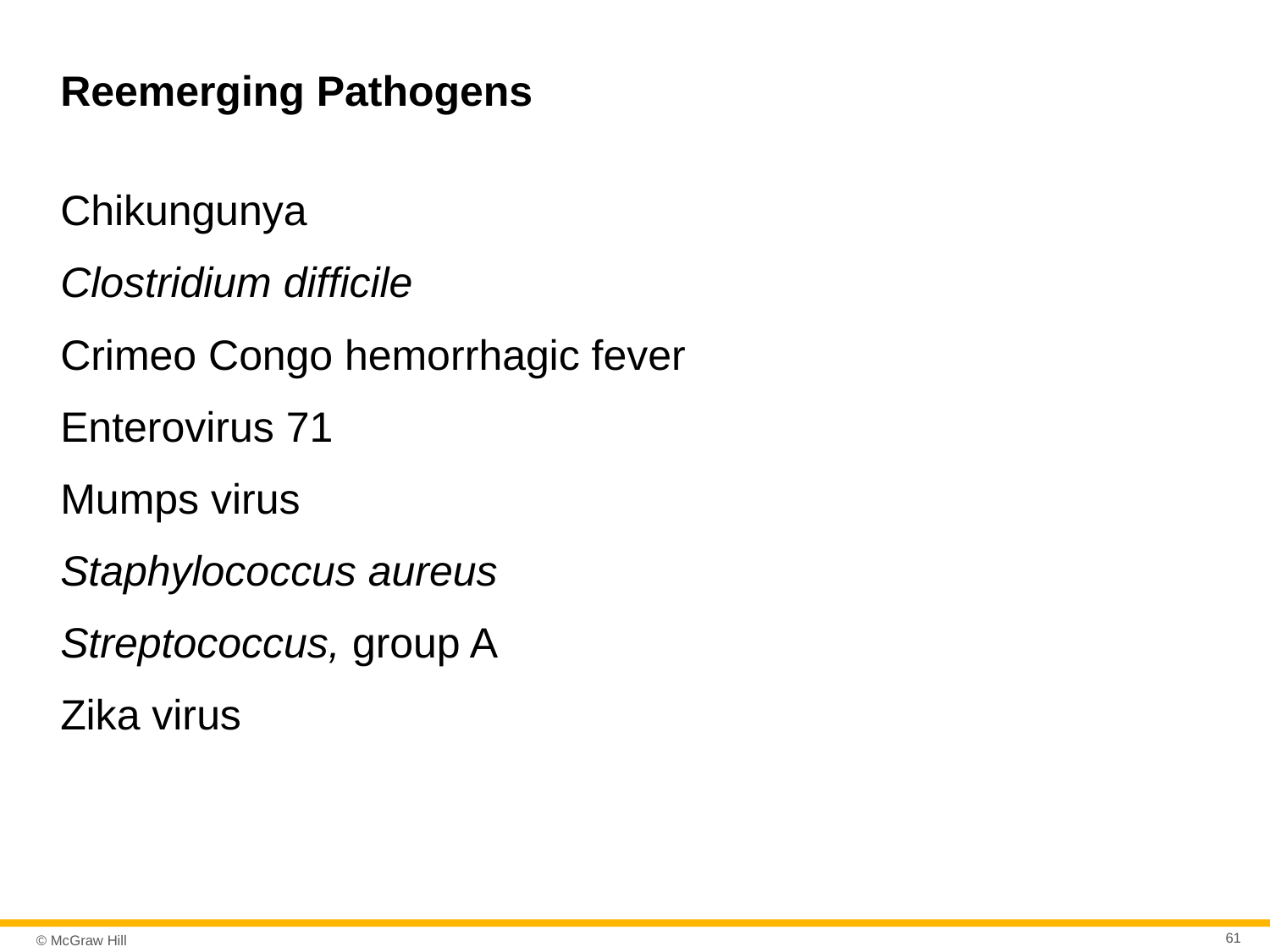

# Reemerging Pathogens
Chikungunya
Clostridium difficile
Crimeo Congo hemorrhagic fever
Enterovirus 71
Mumps virus
Staphylococcus aureus
Streptococcus, group A
Zika virus